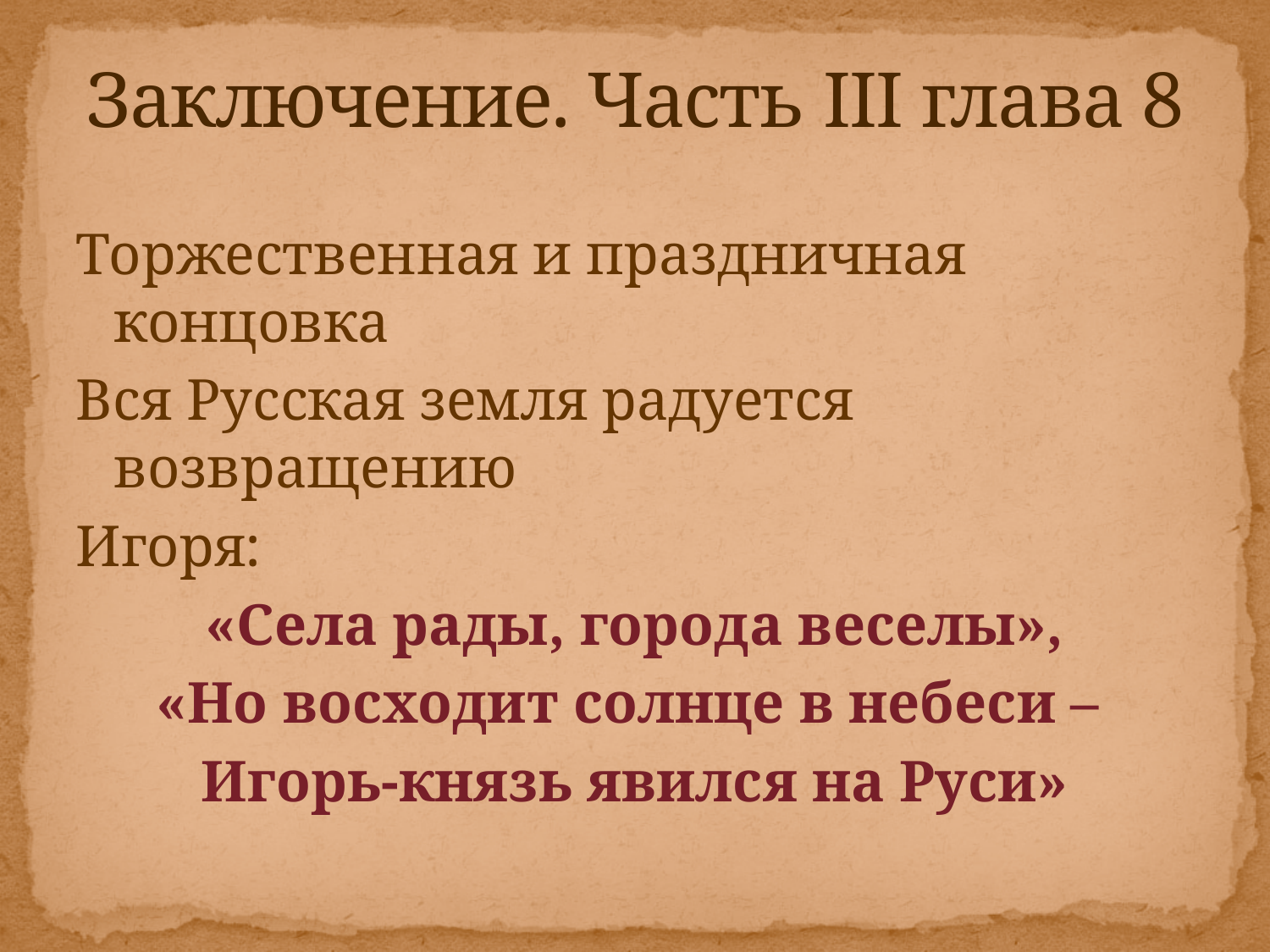

# Заключение. Часть III глава 8
Торжественная и праздничная концовка
Вся Русская земля радуется возвращению
Игоря:
«Села рады, города веселы»,
«Но восходит солнце в небеси –
Игорь-князь явился на Руси»